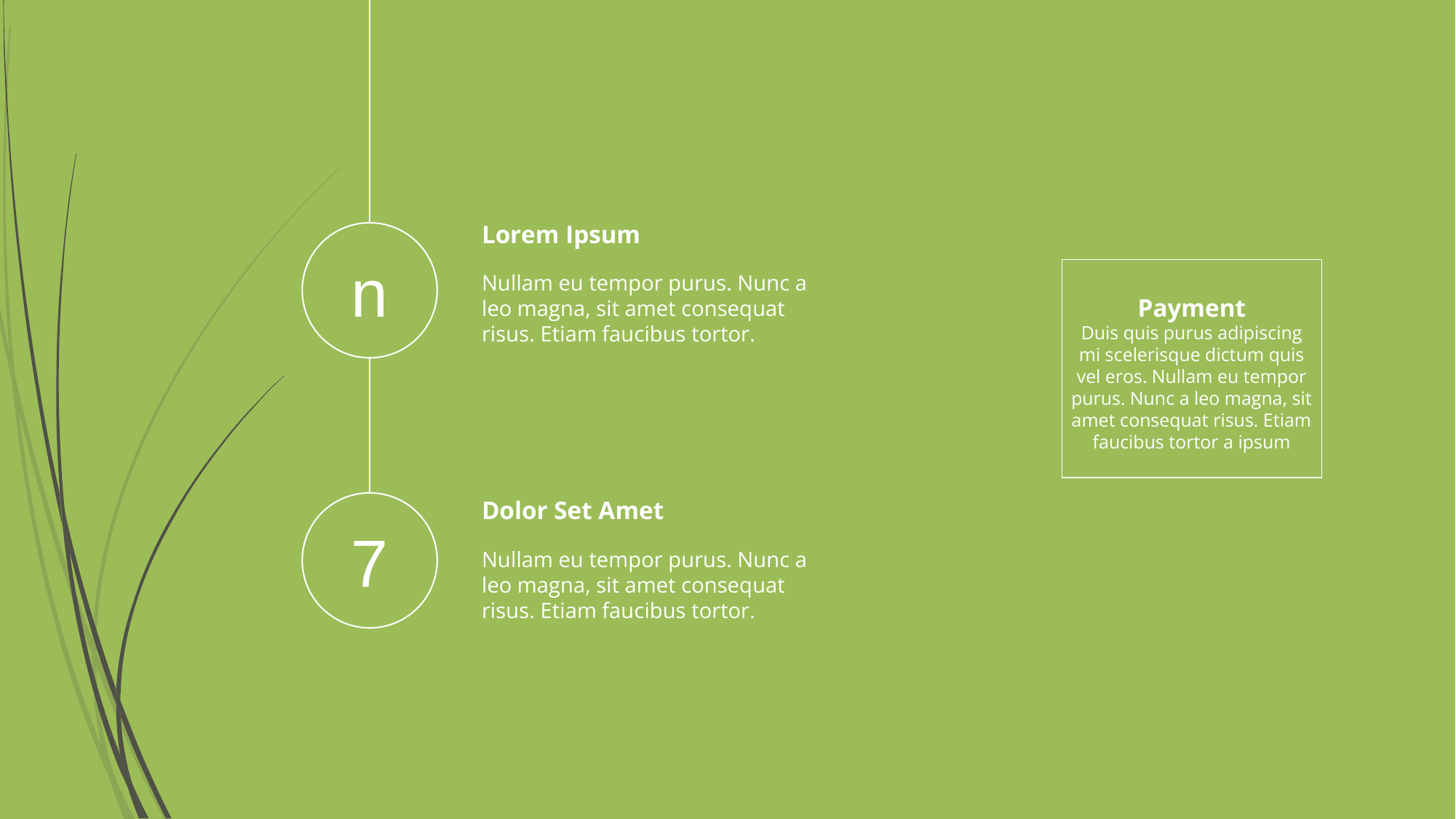

Lorem Ipsum

Nullam eu tempor purus. Nunc a leo magna, sit amet consequat risus. Etiam faucibus tortor.
n
Payment
Duis quis purus adipiscing mi scelerisque dictum quis vel eros. Nullam eu tempor purus. Nunc a leo magna, sit amet consequat risus. Etiam faucibus tortor a ipsum

Dolor Set Amet

Nullam eu tempor purus. Nunc a leo magna, sit amet consequat risus. Etiam faucibus tortor.
7